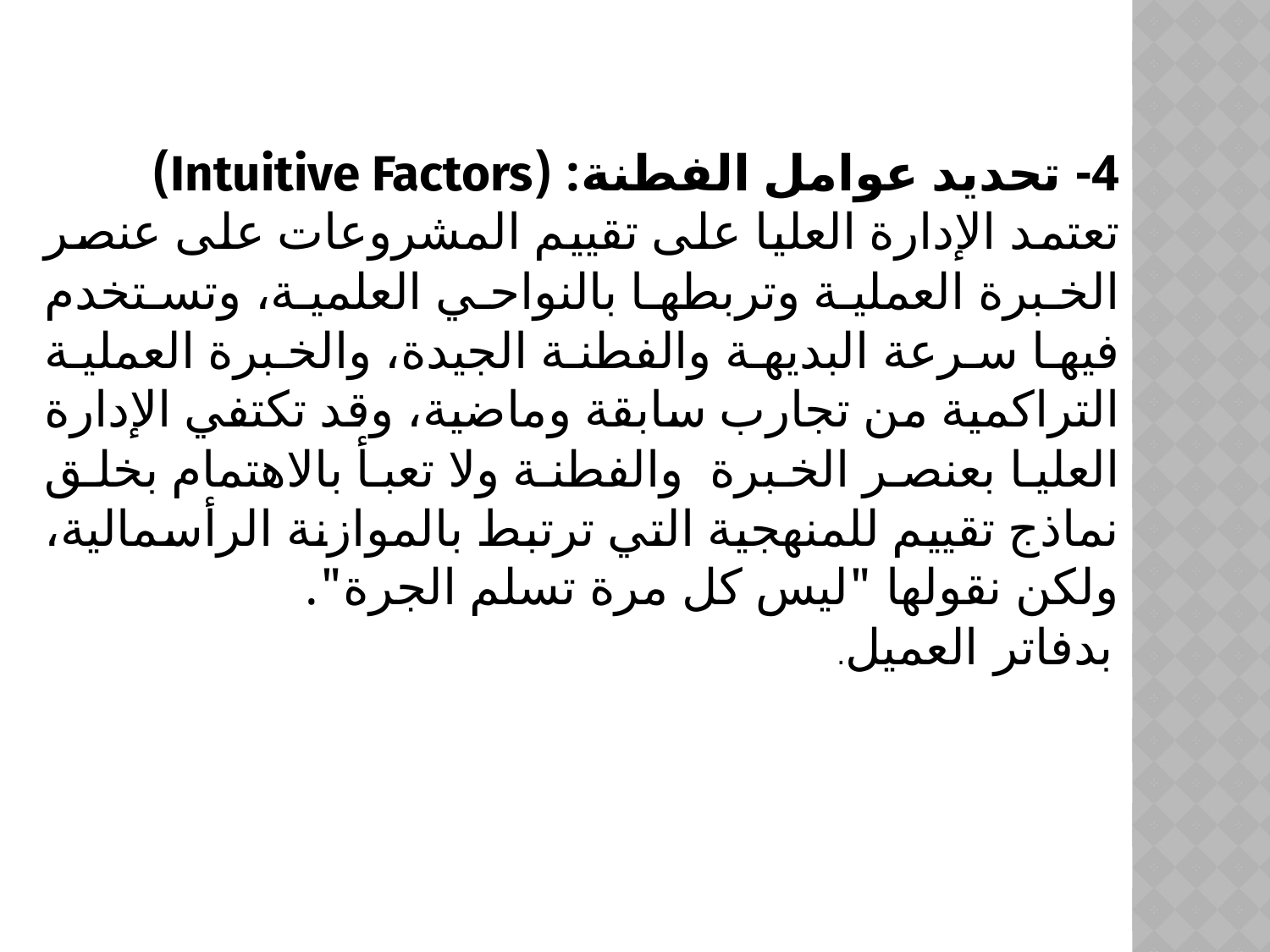

4- تحديد عوامل الفطنة: (Intuitive Factors)
	تعتمد الإدارة العليا على تقييم المشروعات على عنصر الخبرة العملية وتربطها بالنواحي العلمية، وتستخدم فيها سرعة البديهة والفطنة الجيدة، والخبرة العملية التراكمية من تجارب سابقة وماضية، وقد تكتفي الإدارة العليا بعنصر الخبرة  والفطنة ولا تعبأ بالاهتمام بخلق نماذج تقييم للمنهجية التي ترتبط بالموازنة الرأسمالية، ولكن نقولها "ليس كل مرة تسلم الجرة".
بدفاتر العميل.